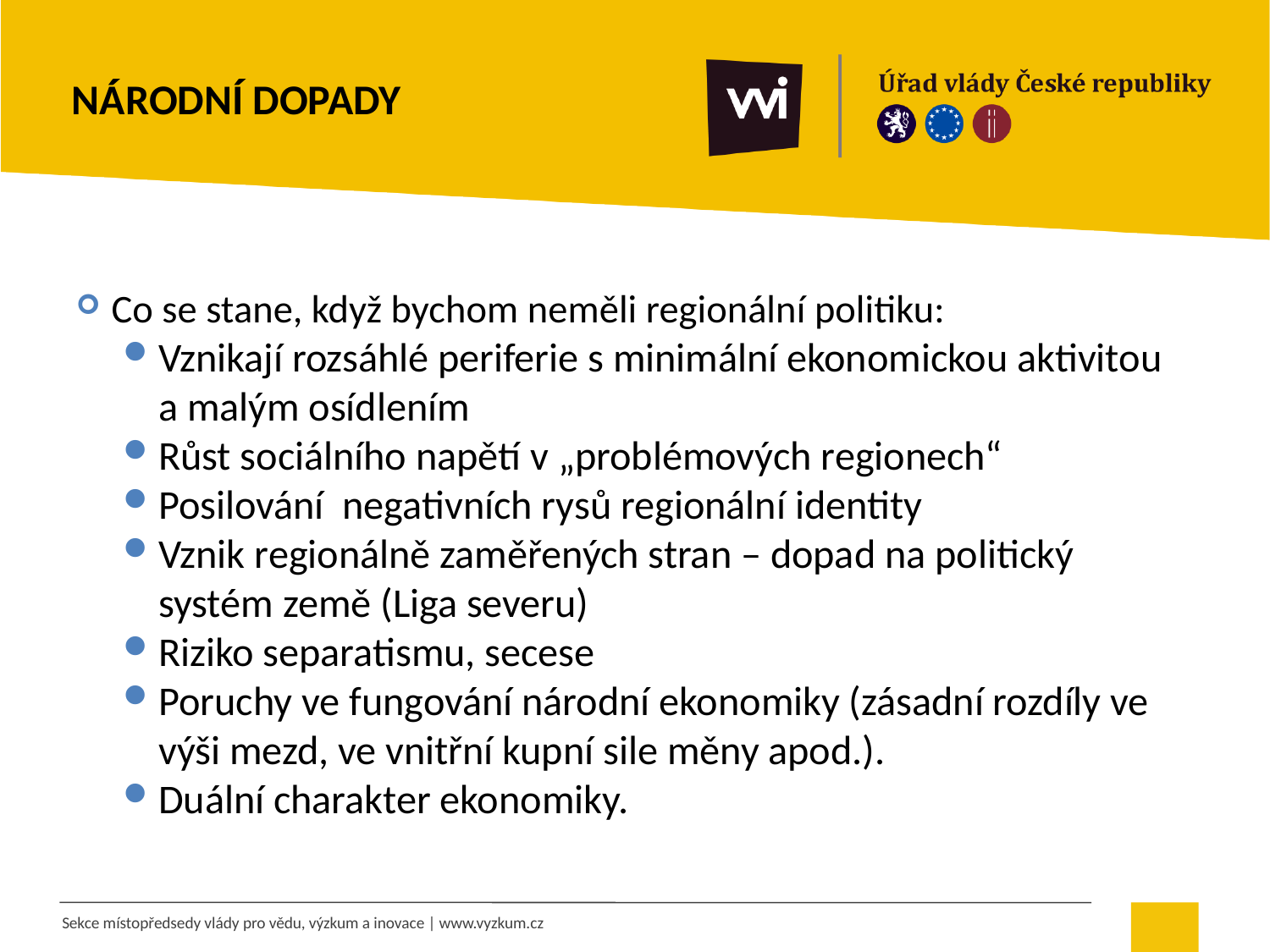

# Národní dopady
Co se stane, když bychom neměli regionální politiku:
Vznikají rozsáhlé periferie s minimální ekonomickou aktivitou a malým osídlením
Růst sociálního napětí v „problémových regionech“
Posilování  negativních rysů regionální identity
Vznik regionálně zaměřených stran – dopad na politický systém země (Liga severu)
Riziko separatismu, secese
Poruchy ve fungování národní ekonomiky (zásadní rozdíly ve výši mezd, ve vnitřní kupní sile měny apod.).
Duální charakter ekonomiky.